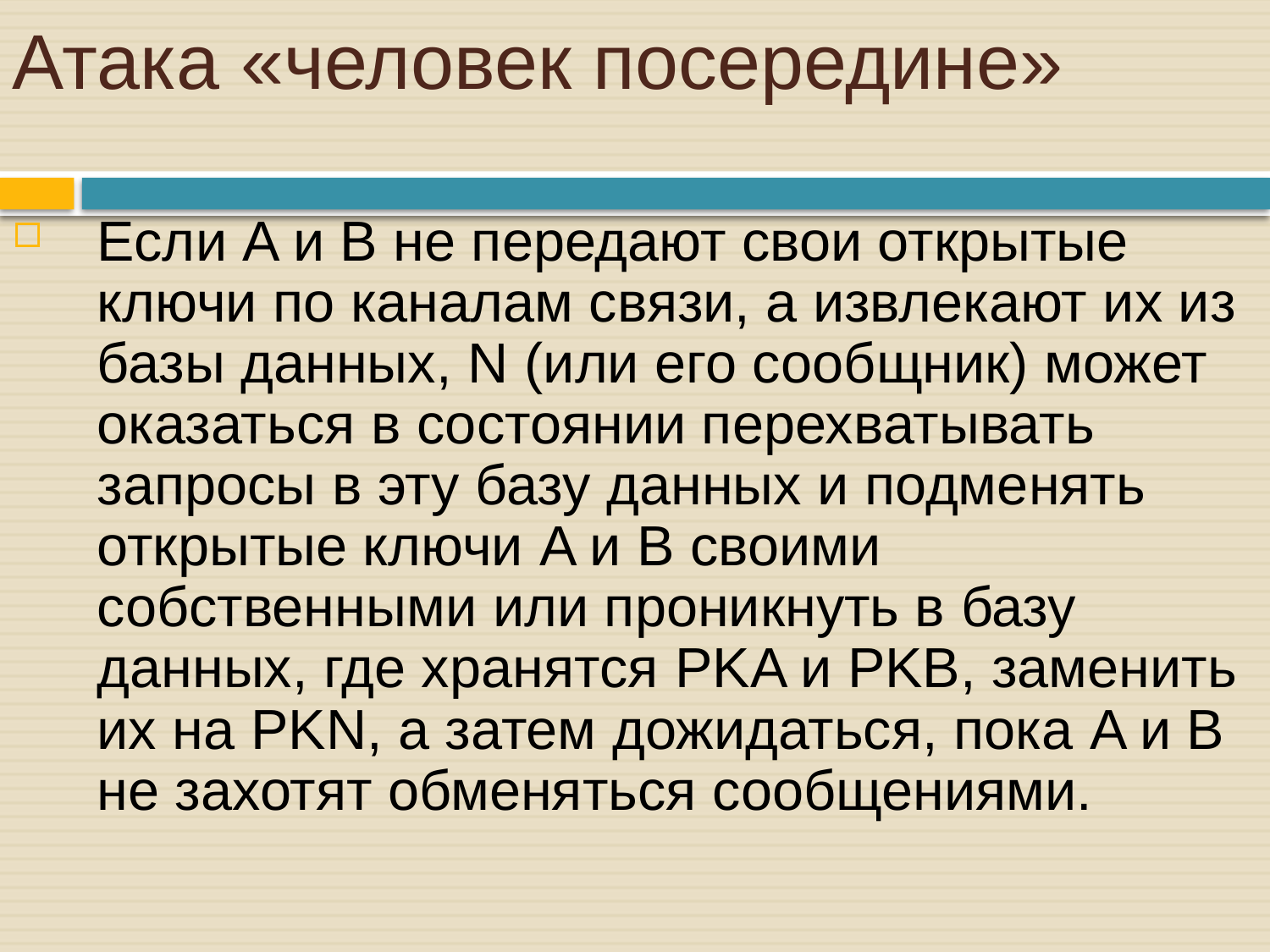

# Атака «человек посередине»
Если A и B не передают свои открытые ключи по каналам связи, а извлекают их из базы данных, N (или его сообщник) может оказаться в состоянии перехватывать запросы в эту базу данных и подменять открытые ключи A и B своими собственными или проникнуть в базу данных, где хранятся PKA и PKB, заменить их на PKN, а затем дожидаться, пока A и B не захотят обменяться сообщениями.